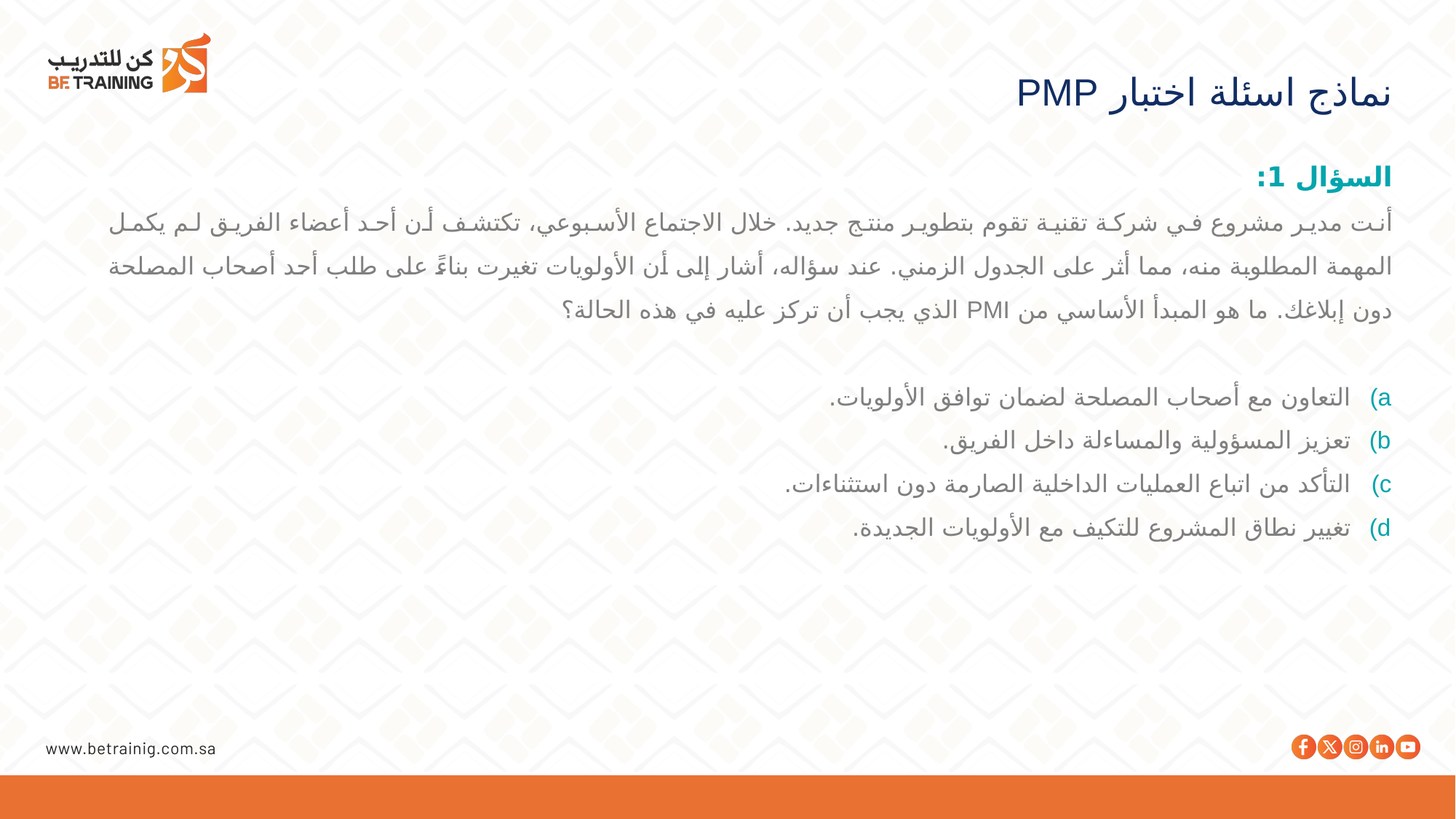

نماذج اسئلة اختبار PMP
السؤال 1:
أنت مدير مشروع في شركة تقنية تقوم بتطوير منتج جديد. خلال الاجتماع الأسبوعي، تكتشف أن أحد أعضاء الفريق لم يكمل المهمة المطلوبة منه، مما أثر على الجدول الزمني. عند سؤاله، أشار إلى أن الأولويات تغيرت بناءً على طلب أحد أصحاب المصلحة دون إبلاغك. ما هو المبدأ الأساسي من PMI الذي يجب أن تركز عليه في هذه الحالة؟

التعاون مع أصحاب المصلحة لضمان توافق الأولويات.
تعزيز المسؤولية والمساءلة داخل الفريق.
التأكد من اتباع العمليات الداخلية الصارمة دون استثناءات.
تغيير نطاق المشروع للتكيف مع الأولويات الجديدة.